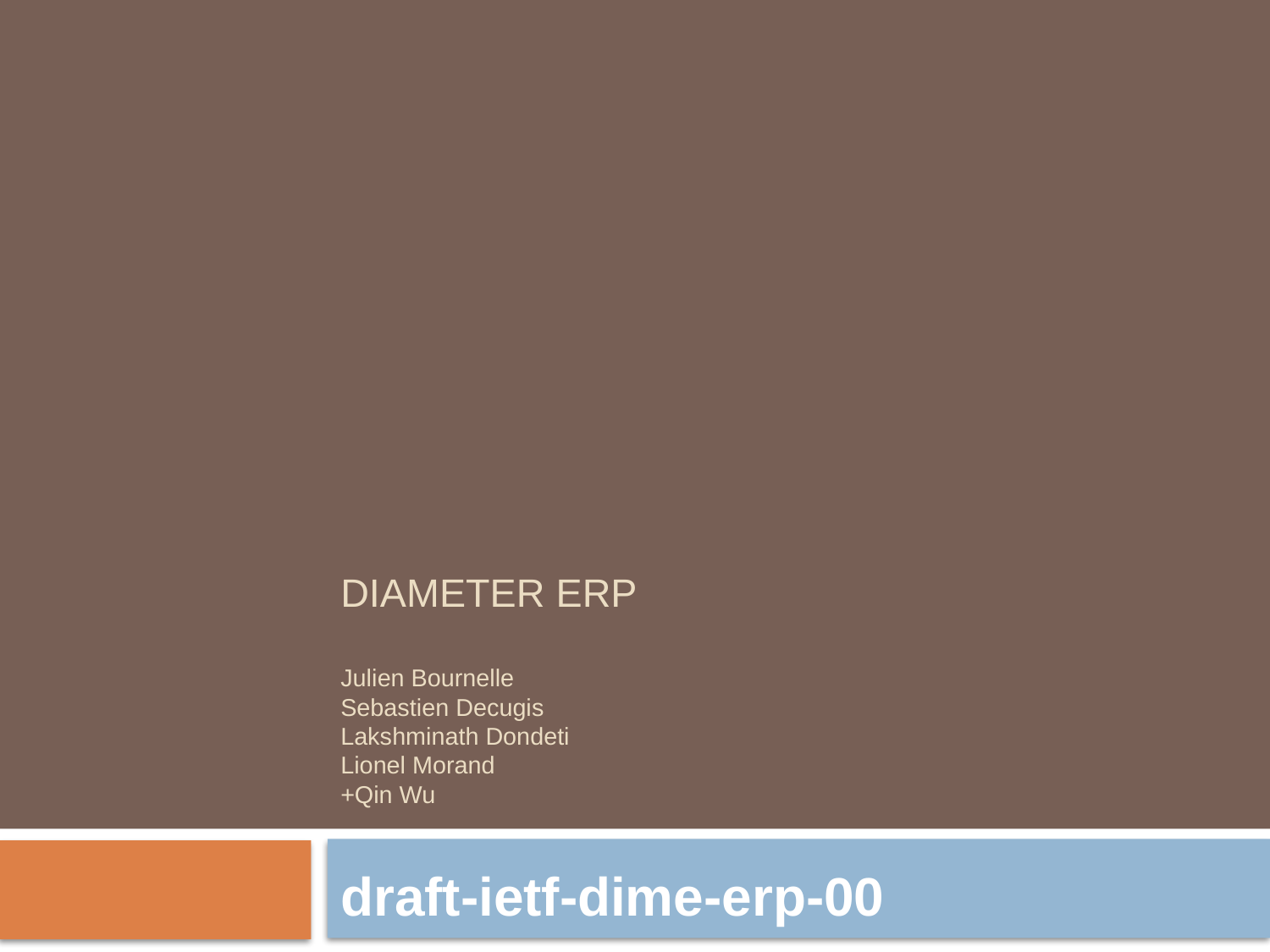

# Diameter ERP Julien Bournelle Sebastien Decugis Lakshminath Dondeti Lionel Morand +Qin Wu

draft-ietf-dime-erp-00